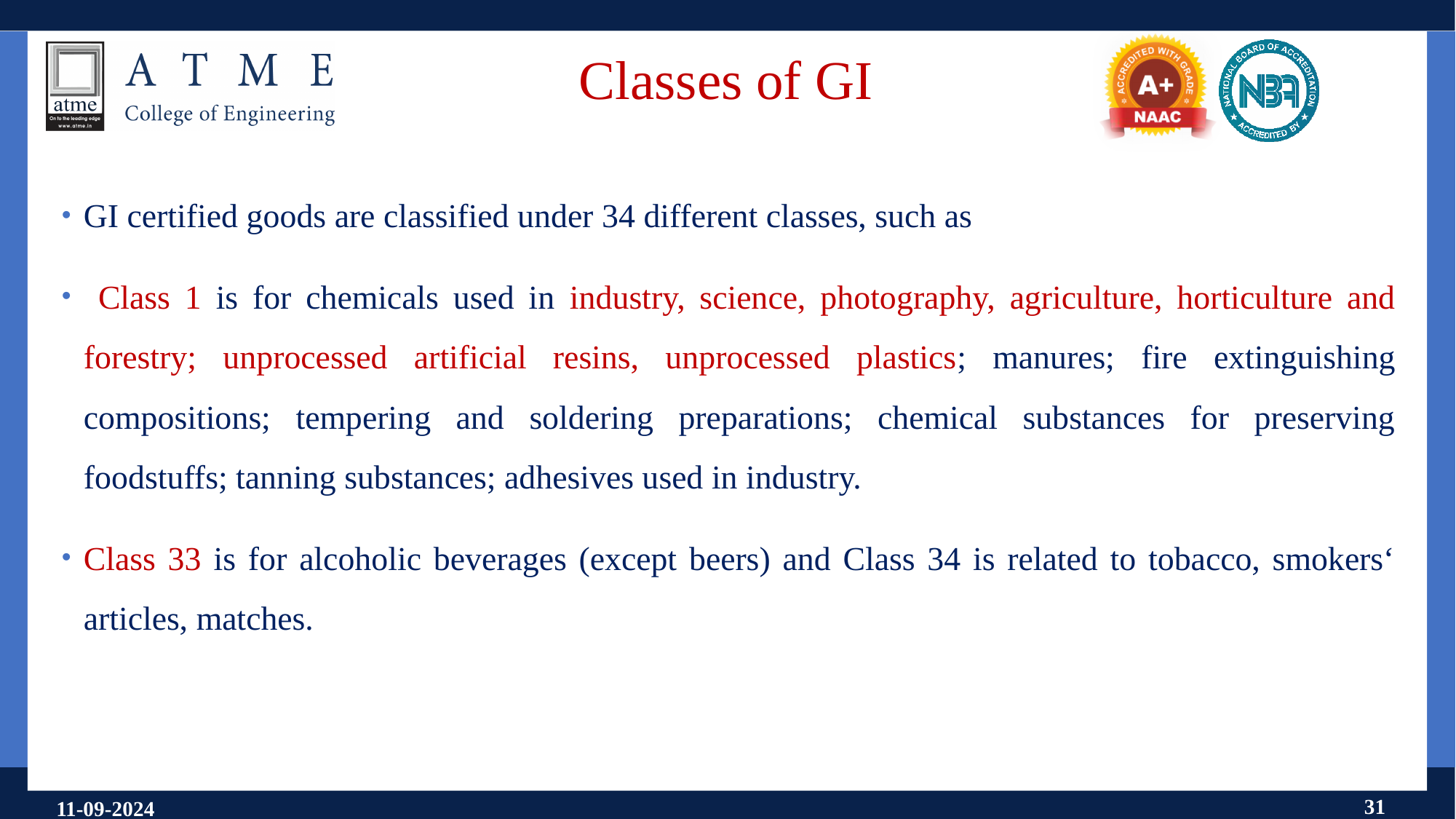

# Classes of GI
GI certified goods are classified under 34 different classes, such as
 Class 1 is for chemicals used in industry, science, photography, agriculture, horticulture and forestry; unprocessed artificial resins, unprocessed plastics; manures; fire extinguishing compositions; tempering and soldering preparations; chemical substances for preserving foodstuffs; tanning substances; adhesives used in industry.
Class 33 is for alcoholic beverages (except beers) and Class 34 is related to tobacco, smokers‘ articles, matches.
31
11-09-2024